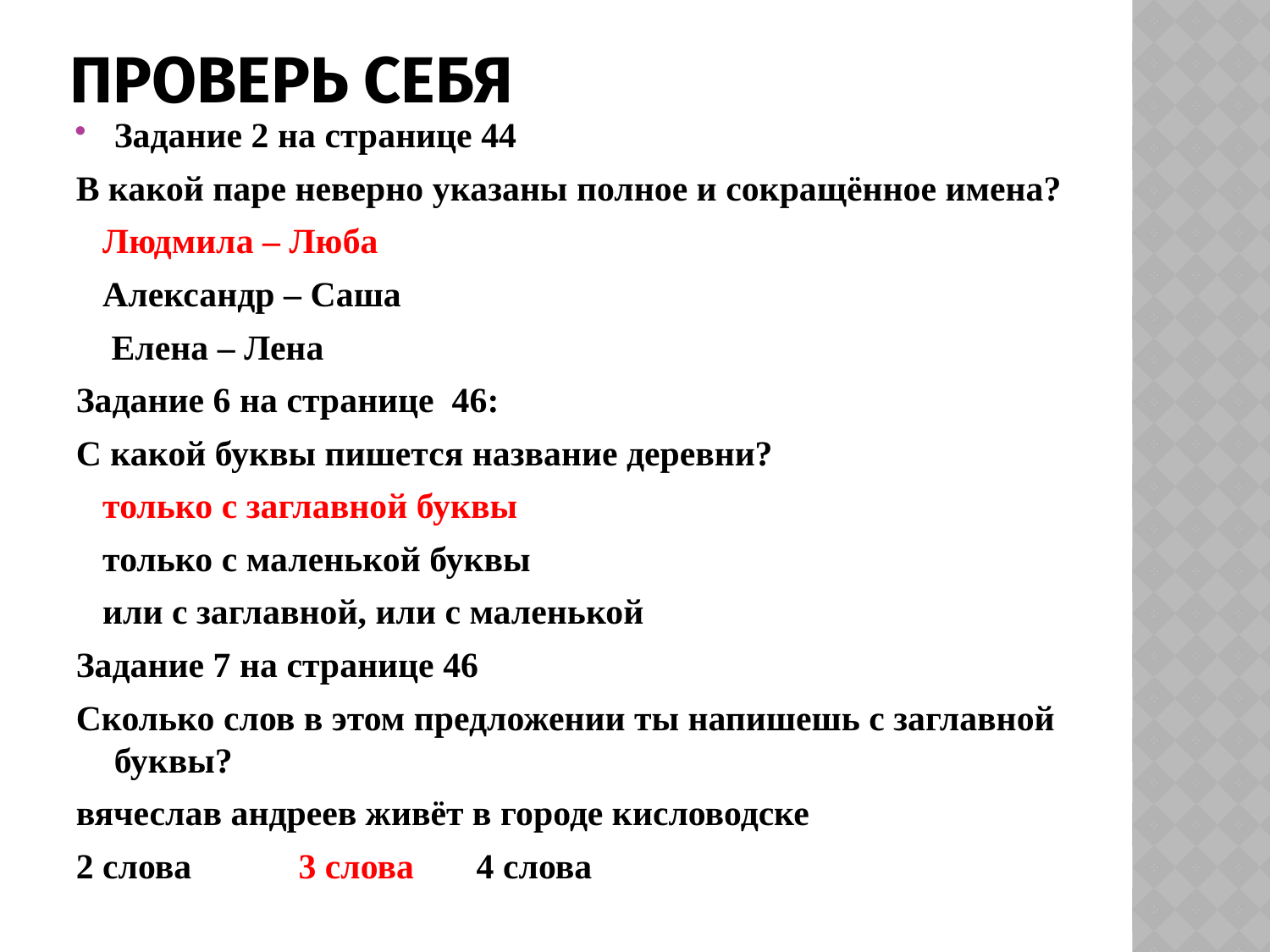

# Проверь себя
Задание 2 на странице 44
В какой паре неверно указаны полное и сокращённое имена?
   Людмила – Люба
   Александр – Саша
    Елена – Лена
Задание 6 на странице  46:
С какой буквы пишется название деревни?
   только с заглавной буквы
   только с маленькой буквы
   или с заглавной, или с маленькой
Задание 7 на странице 46
Сколько слов в этом предложении ты напишешь с заглавной буквы?
вячеслав андреев живёт в городе кисловодске
2 слова            3 слова       4 слова